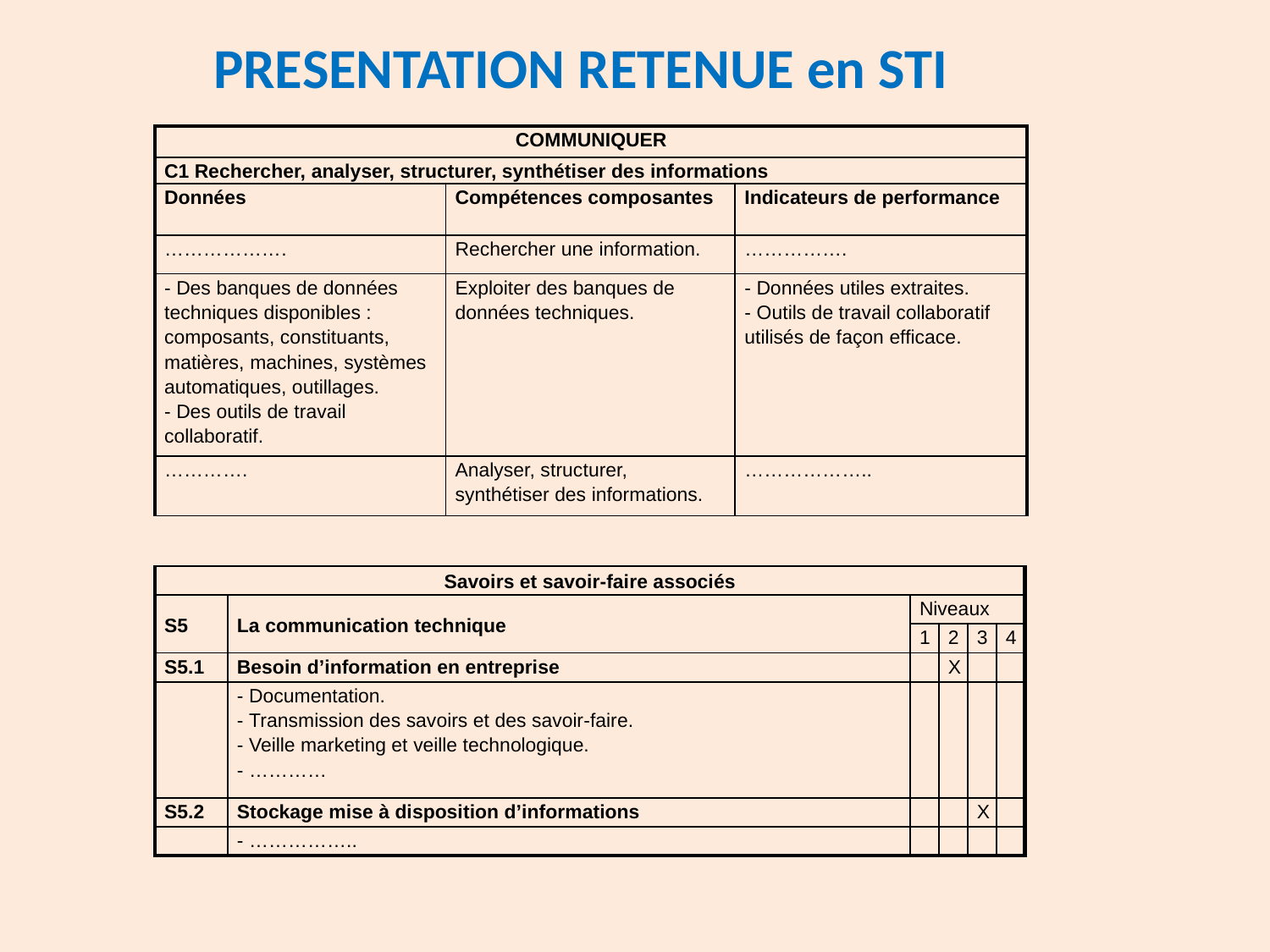

PRESENTATION RETENUE en STI
| COMMUNIQUER |  |  |
| --- | --- | --- |
| C1 Rechercher, analyser, structurer, synthétiser des informations |  |  |
| Données | Compétences composantes | Indicateurs de performance |
| ………………. | Rechercher une information. | ……………. |
| - Des banques de données techniques disponibles : composants, constituants, matières, machines, systèmes automatiques, outillages. - Des outils de travail collaboratif. | Exploiter des banques de données techniques. | - Données utiles extraites. - Outils de travail collaboratif utilisés de façon efficace. |
| …………. | Analyser, structurer, synthétiser des informations. | ……………….. |
| Savoirs et savoir-faire associés |  |  |  |  |  |
| --- | --- | --- | --- | --- | --- |
| S5 | La communication technique | Niveaux |  |  |  |
|  |  | 1 | 2 | 3 | 4 |
| S5.1 | Besoin d’information en entreprise |  | X |  |  |
|  | - Documentation. - Transmission des savoirs et des savoir-faire. - Veille marketing et veille technologique. - ………… |  |  |  |  |
| S5.2 | Stockage mise à disposition d’informations |  |  | X |  |
|  | - …………….. |  |  |  |  |